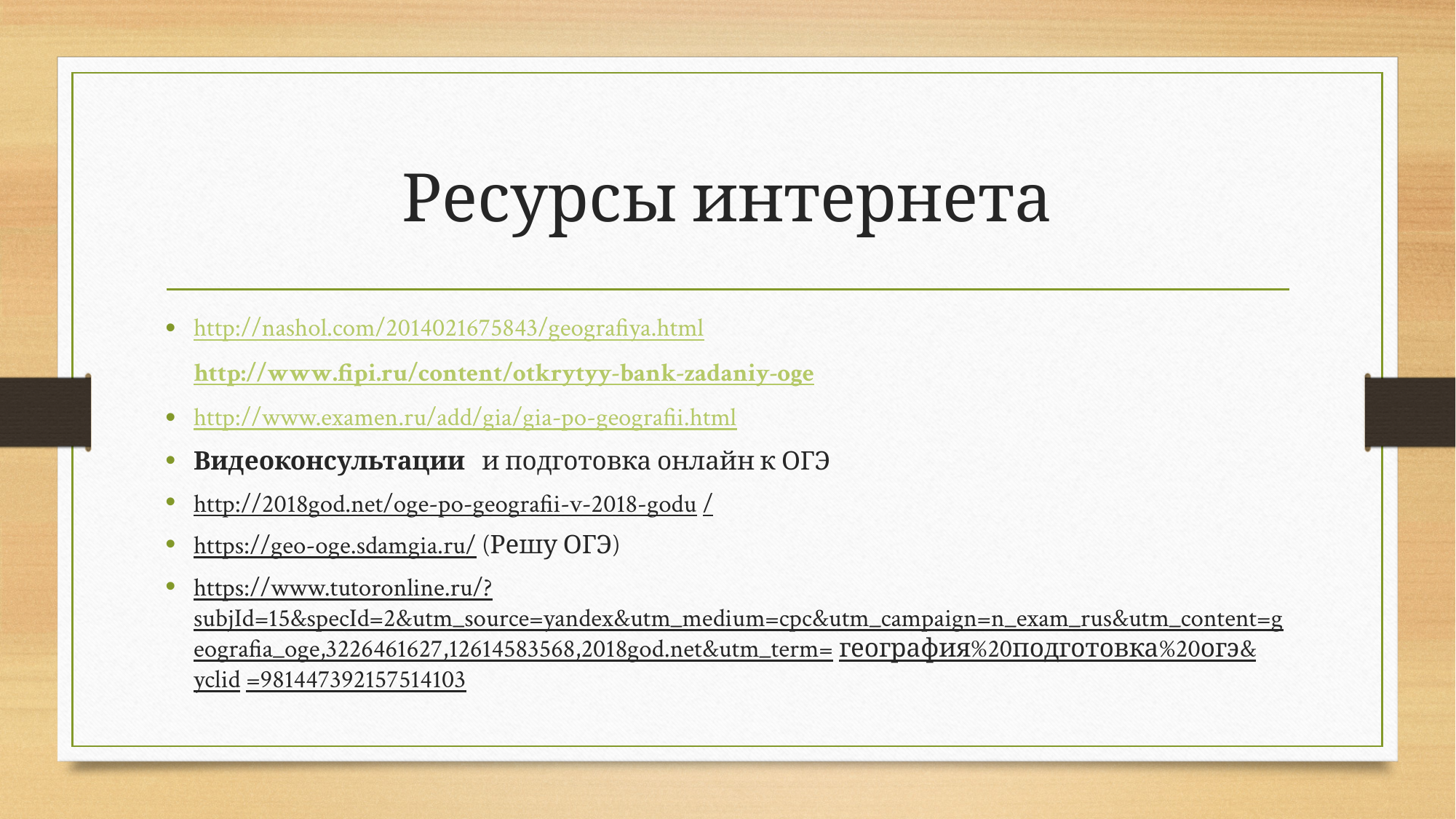

# Ресурсы интернета
http://nashol.com/2014021675843/geografiya.html
     http://www.fipi.ru/content/otkrytyy-bank-zadaniy-oge
http://www.examen.ru/add/gia/gia-po-geografii.html
Видеоконсультации   и подготовка онлайн к ОГЭ
http://2018god.net/oge-po-geografii-v-2018-godu /
https://geo-oge.sdamgia.ru/ (Решу ОГЭ)
https://www.tutoronline.ru/?subjId=15&specId=2&utm_source=yandex&utm_medium=cpc&utm_campaign=n_exam_rus&utm_content=geografia_oge,3226461627,12614583568,2018god.net&utm_term= география%20подготовка%20огэ& yclid =981447392157514103